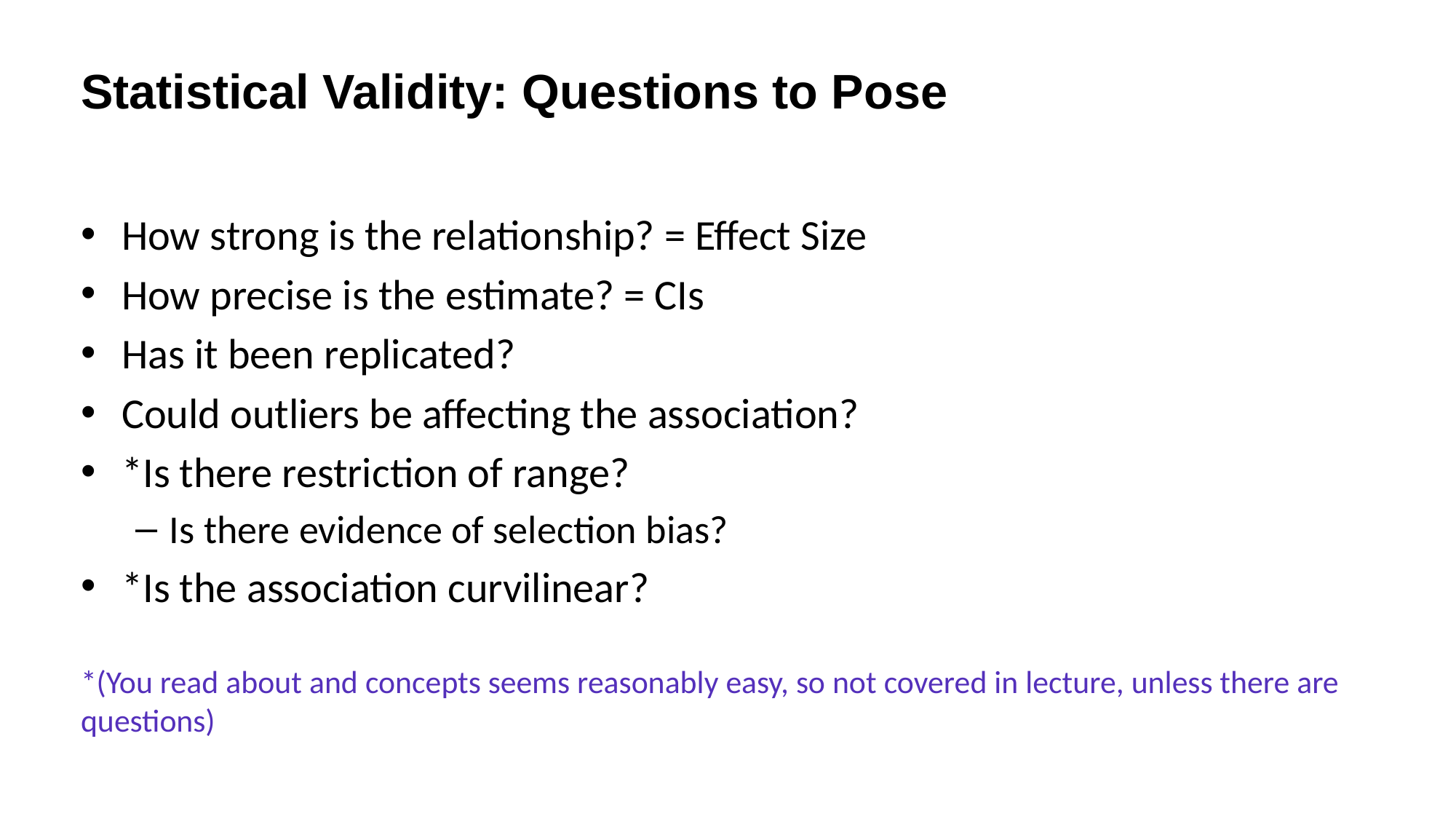

# Statistical Validity: Questions to Pose
How strong is the relationship? = Effect Size
How precise is the estimate? = CIs
Has it been replicated?
Could outliers be affecting the association?
*Is there restriction of range?
Is there evidence of selection bias?
*Is the association curvilinear?

*(You read about and concepts seems reasonably easy, so not covered in lecture, unless there are questions)